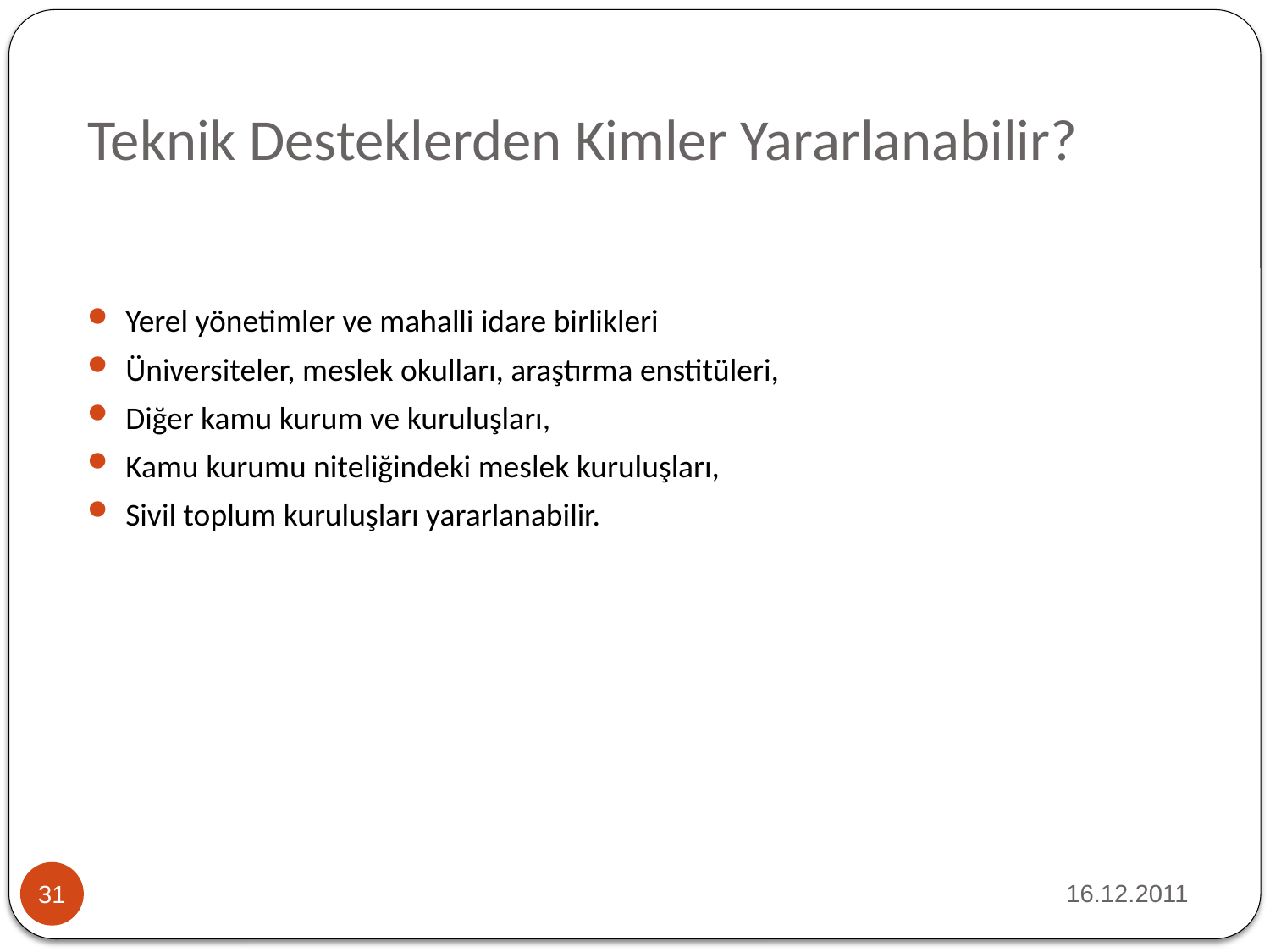

# Teknik Desteklerden Kimler Yararlanabilir?

Yerel yönetimler ve mahalli idare birlikleri
Üniversiteler, meslek okulları, araştırma enstitüleri,
Diğer kamu kurum ve kuruluşları,
Kamu kurumu niteliğindeki meslek kuruluşları,
Sivil toplum kuruluşları yararlanabilir.

16.12.2011
31